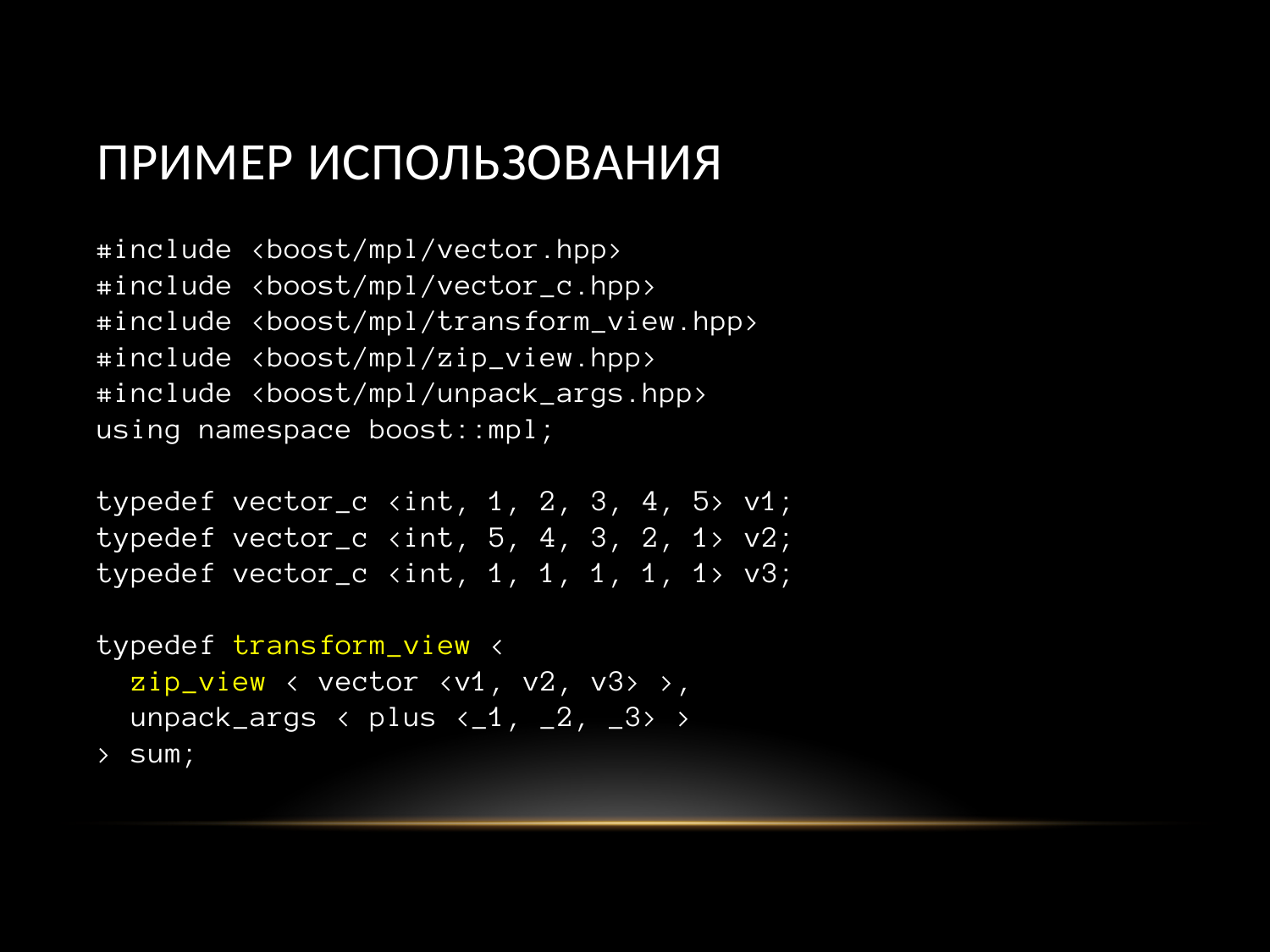

# Пример использования
#include <boost/mpl/vector.hpp>
#include <boost/mpl/vector_c.hpp>
#include <boost/mpl/transform_view.hpp>
#include <boost/mpl/zip_view.hpp>
#include <boost/mpl/unpack_args.hpp>
using namespace boost::mpl;

typedef vector_c <int, 1, 2, 3, 4, 5> v1;
typedef vector_c <int, 5, 4, 3, 2, 1> v2;
typedef vector_c <int, 1, 1, 1, 1, 1> v3;

typedef transform_view <
  zip_view < vector <v1, v2, v3> >,
  unpack_args < plus <_1, _2, _3> >
> sum;